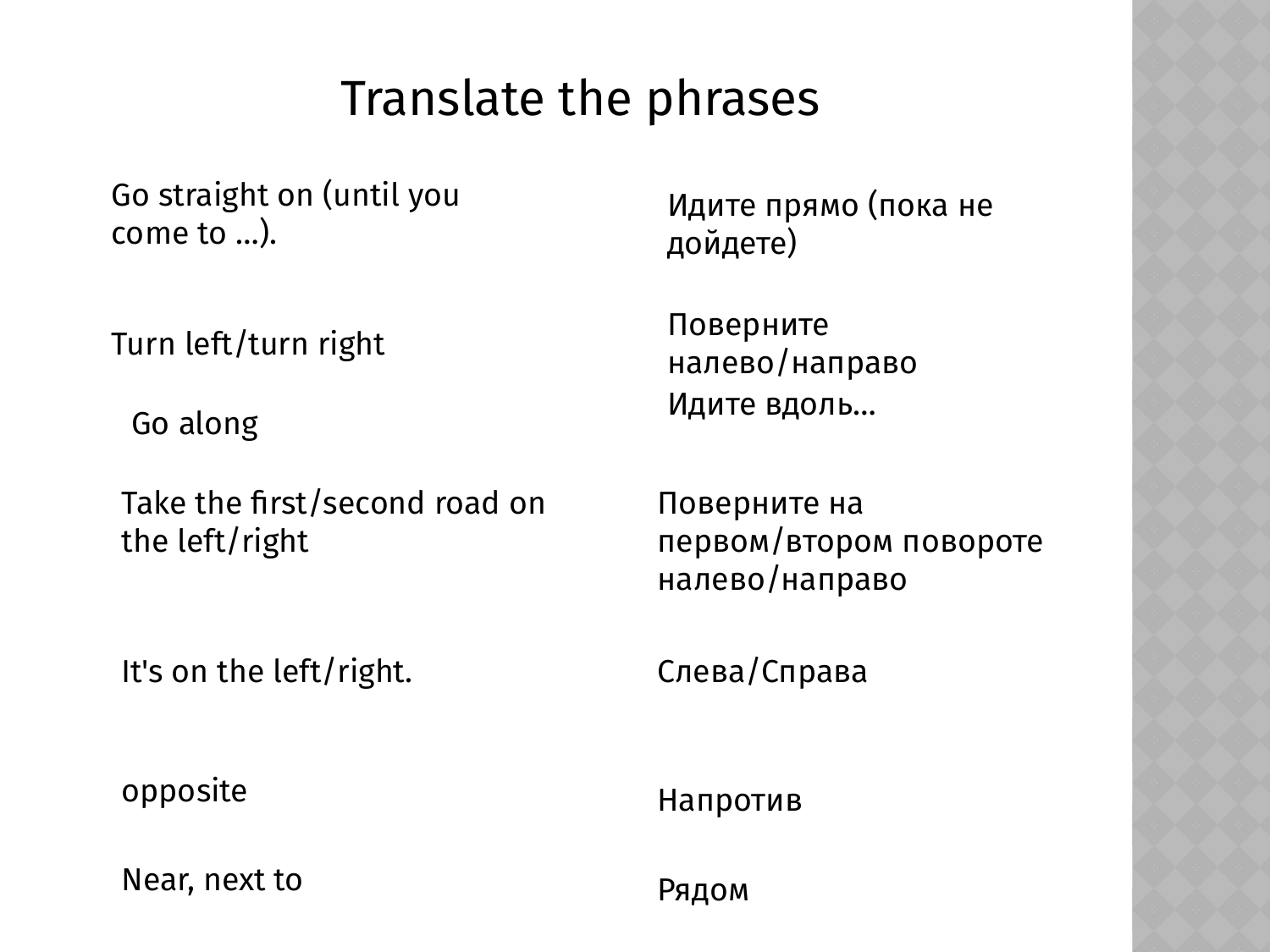

Translate the phrases
Go straight on (until you come to …).

Идите прямо (пока не дойдете)
Поверните налево/направо
Turn left/turn right
Идите вдоль…
Go along
Take the first/second road on the left/right

Поверните на первом/втором повороте налево/направо
It's on the left/right.

Слева/Справа
opposite
Напротив
Near, next to
Рядом